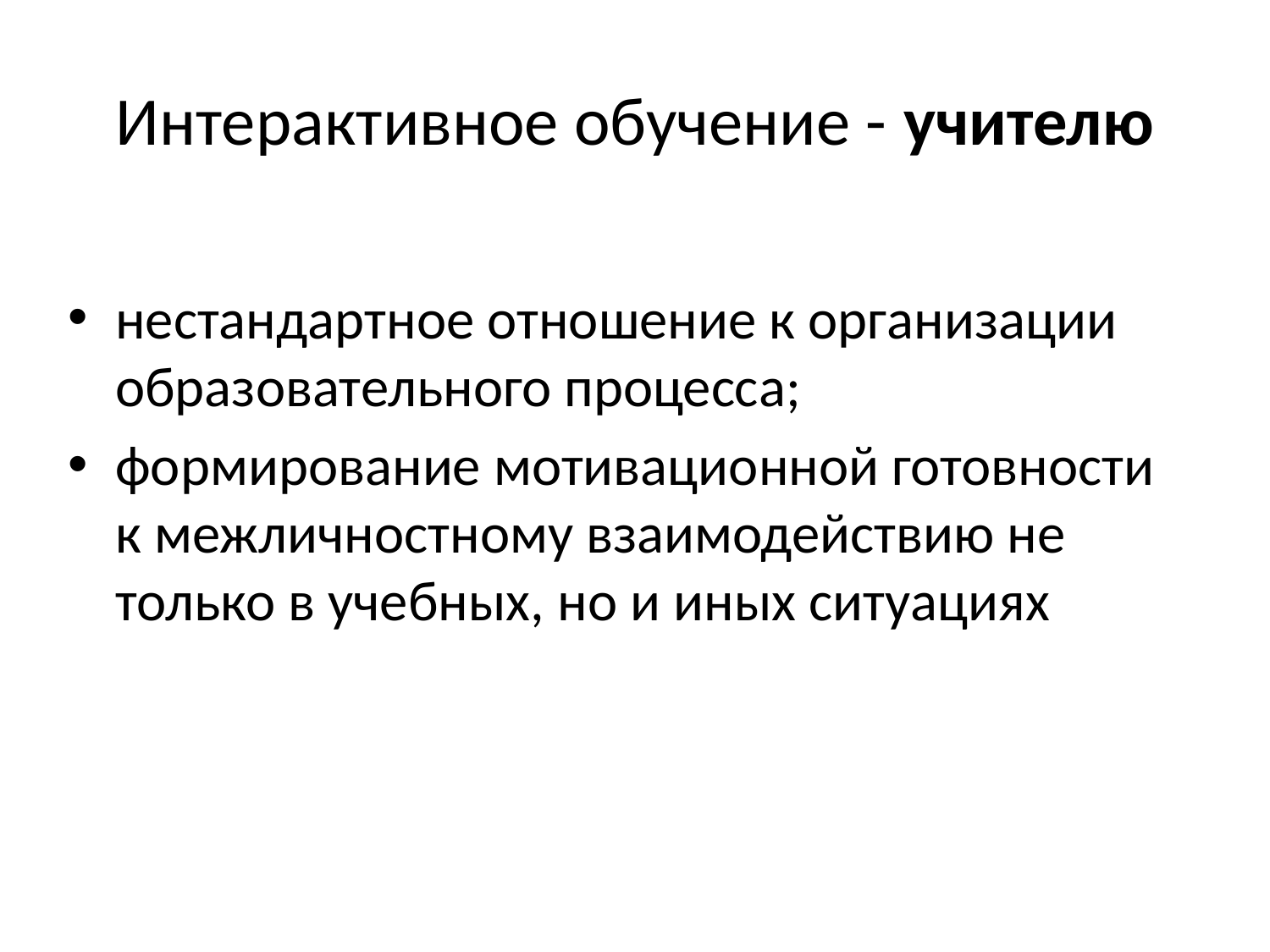

# Интерактивное обучение - учителю
нестандартное отношение к организации образовательного процесса;
формирование мотивационной готовности к межличностному взаимодействию не только в учебных, но и иных ситуациях